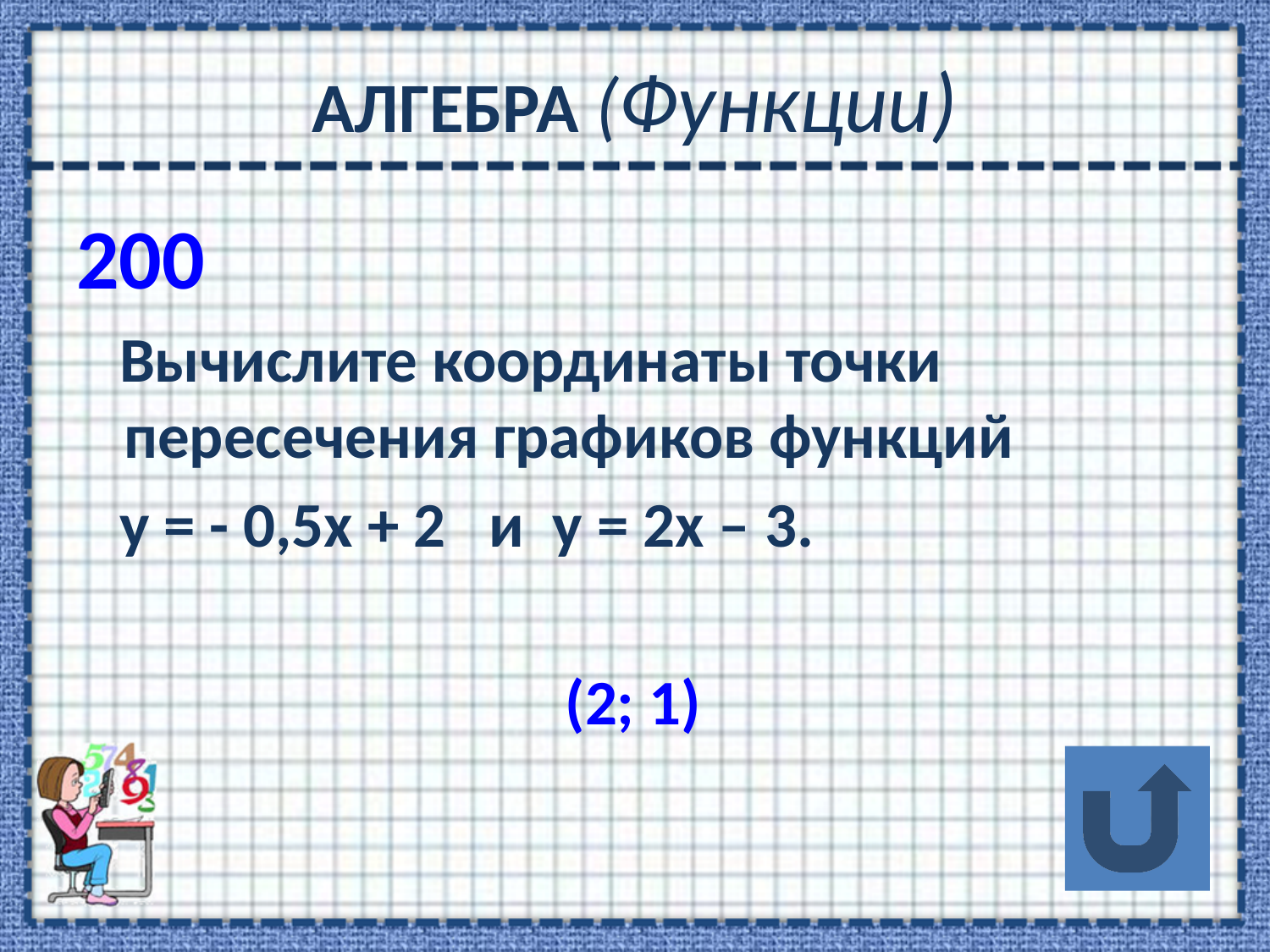

# АЛГЕБРА (Функции)
200
   Вычислите координаты точки пересечения графиков функций
   у = - 0,5х + 2   и  у = 2х – 3.

                                  (2; 1)